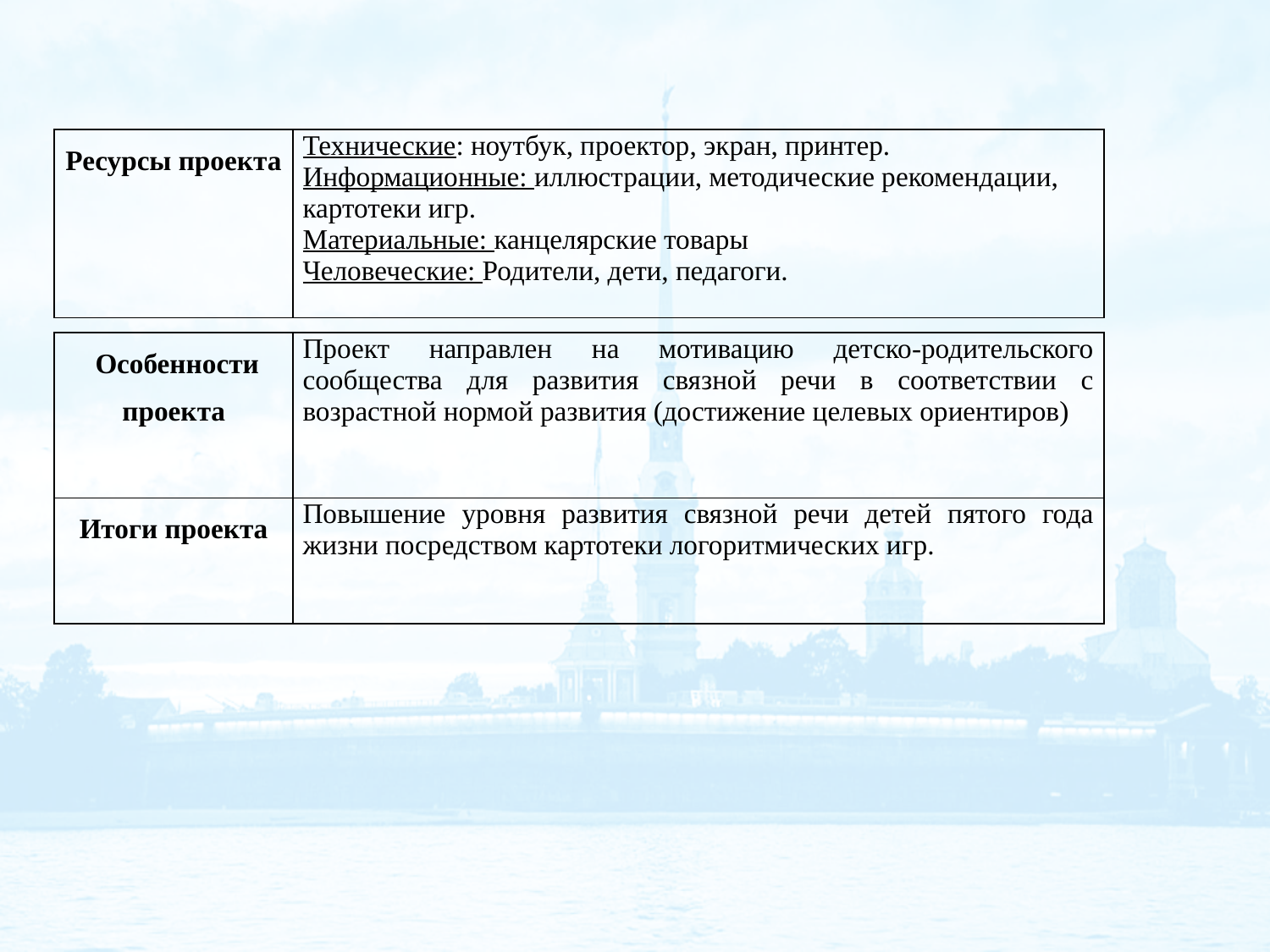

| Ресурсы проекта | Технические: ноутбук, проектор, экран, принтер. Информационные: иллюстрации, методические рекомендации, картотеки игр. Материальные: канцелярские товары Человеческие: Родители, дети, педагоги. |
| --- | --- |
| Особенности проекта | Проект направлен на мотивацию детско-родительского сообщества для развития связной речи в соответствии с возрастной нормой развития (достижение целевых ориентиров) |
| --- | --- |
| Итоги проекта | Повышение уровня развития связной речи детей пятого года жизни посредством картотеки логоритмических игр. |